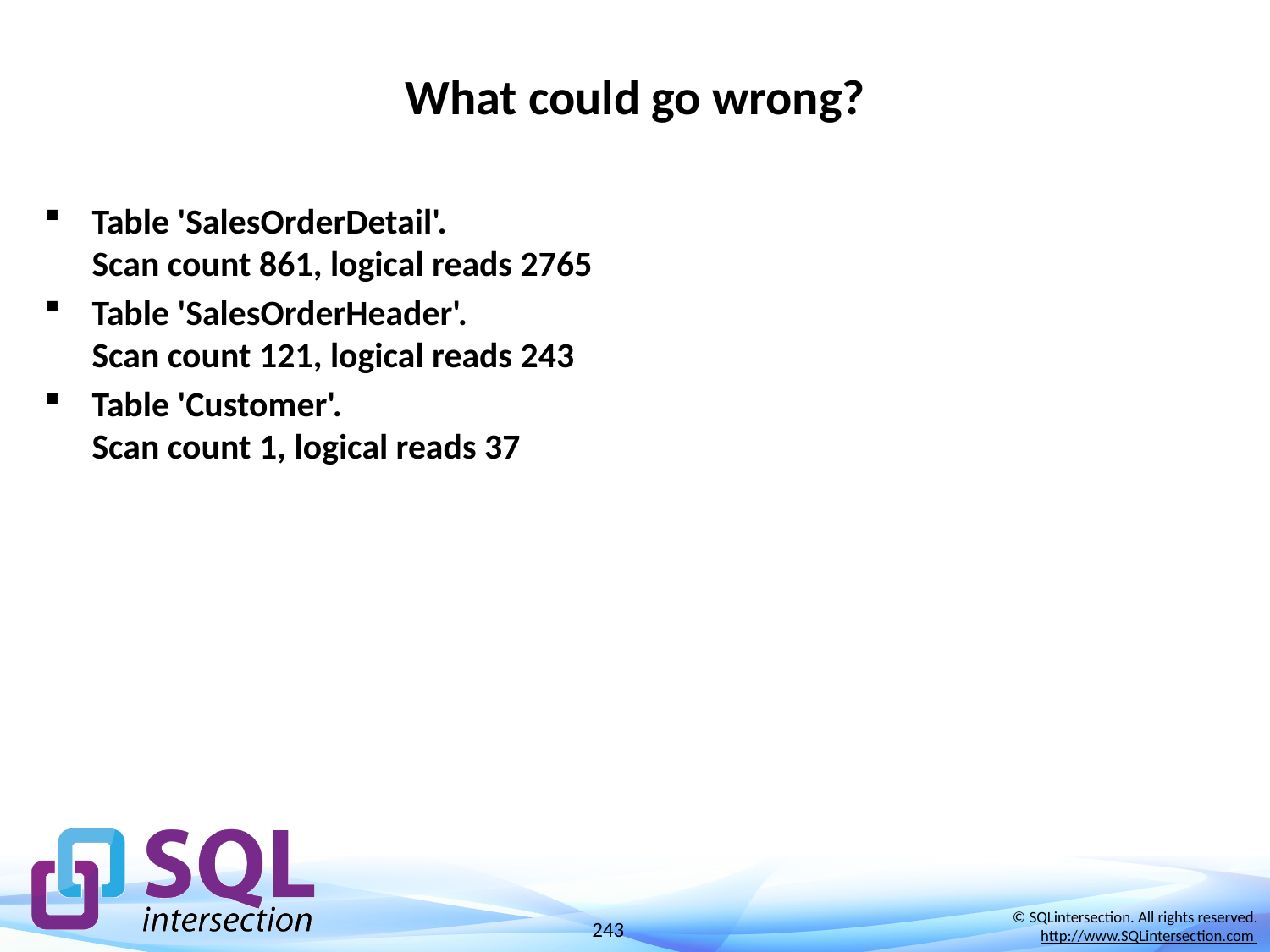

# What could go wrong?
Table 'SalesOrderDetail'.
Scan count 861, logical reads 2765
Table 'SalesOrderHeader'.
Scan count 121, logical reads 243
Table 'Customer'.
Scan count 1, logical reads 37